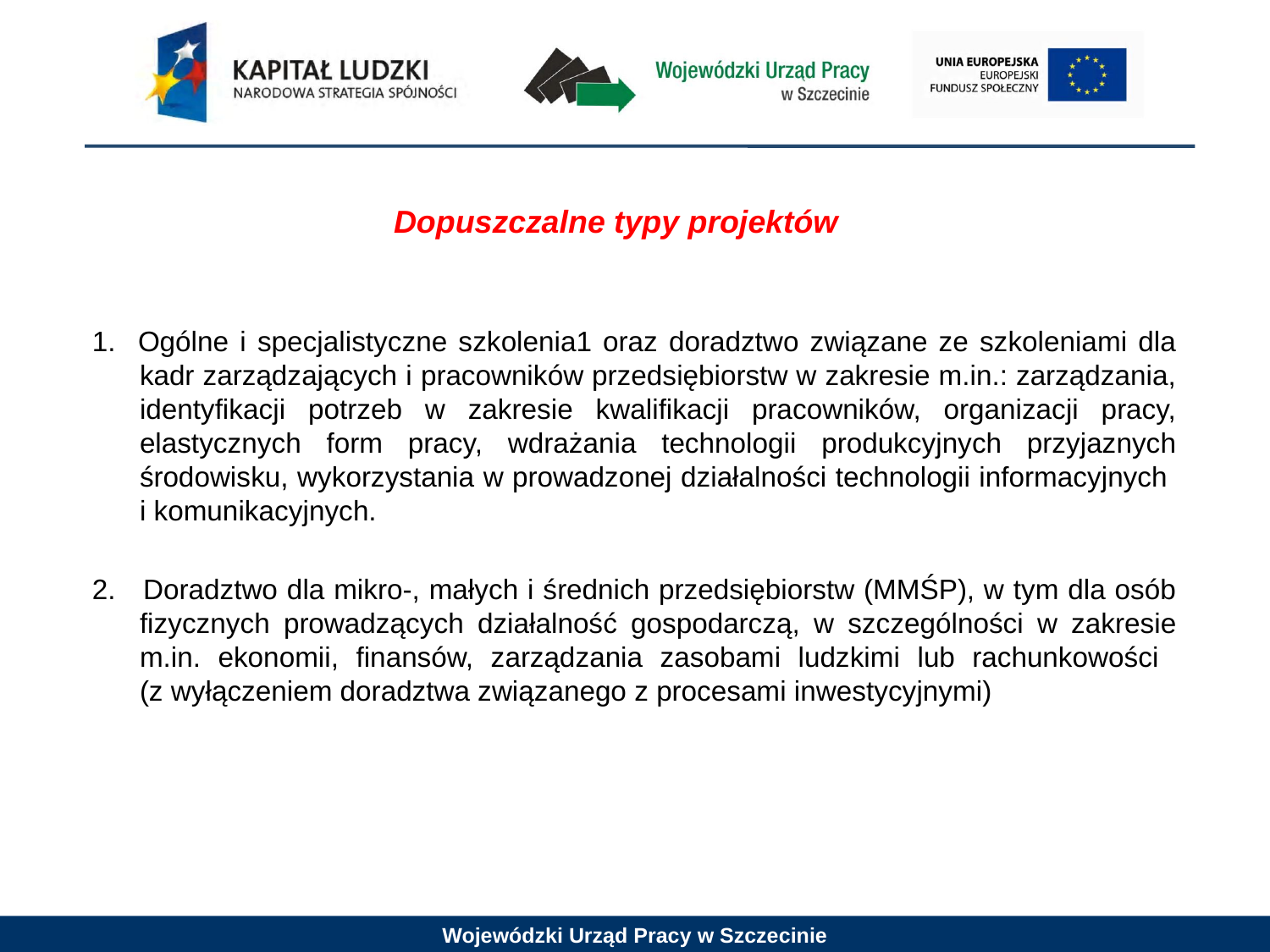

Dopuszczalne typy projektów

1.  Ogólne i specjalistyczne szkolenia1 oraz doradztwo związane ze szkoleniami dla kadr zarządzających i pracowników przedsiębiorstw w zakresie m.in.: zarządzania, identyfikacji potrzeb w zakresie kwalifikacji pracowników, organizacji pracy, elastycznych form pracy, wdrażania technologii produkcyjnych przyjaznych środowisku, wykorzystania w prowadzonej działalności technologii informacyjnych
i komunikacyjnych.

2.   Doradztwo dla mikro-, małych i średnich przedsiębiorstw (MMŚP), w tym dla osób fizycznych prowadzących działalność gospodarczą, w szczególności w zakresie m.in. ekonomii, finansów, zarządzania zasobami ludzkimi lub rachunkowości
(z wyłączeniem doradztwa związanego z procesami inwestycyjnymi)